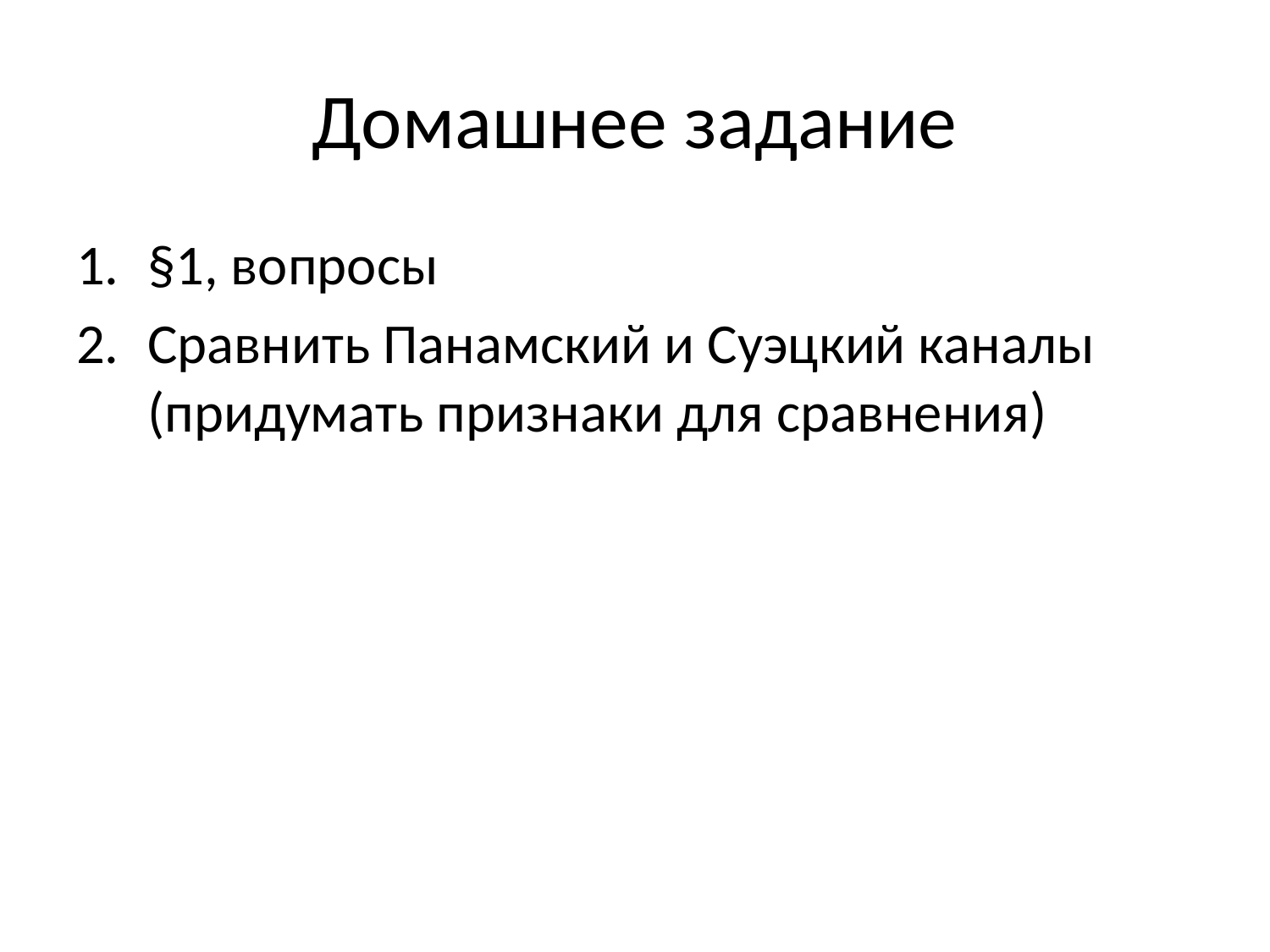

# Домашнее задание
§1, вопросы
Сравнить Панамский и Суэцкий каналы (придумать признаки для сравнения)